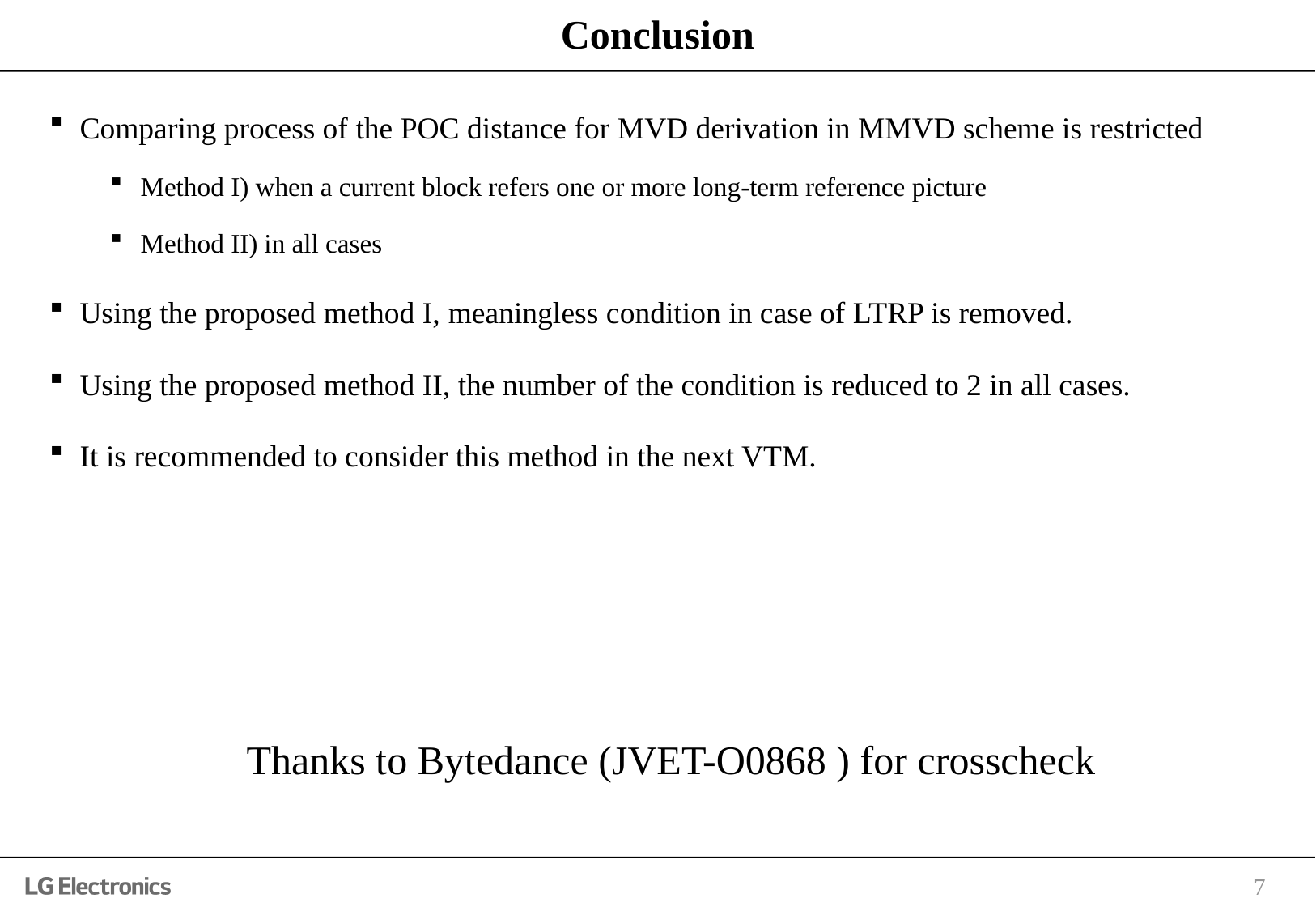

# Conclusion

Comparing process of the POC distance for MVD derivation in MMVD scheme is restricted
Method I) when a current block refers one or more long-term reference picture
Method II) in all cases
Using the proposed method I, meaningless condition in case of LTRP is removed.
Using the proposed method II, the number of the condition is reduced to 2 in all cases.
It is recommended to consider this method in the next VTM.
Thanks to Bytedance (JVET-O0868 ) for crosscheck
7